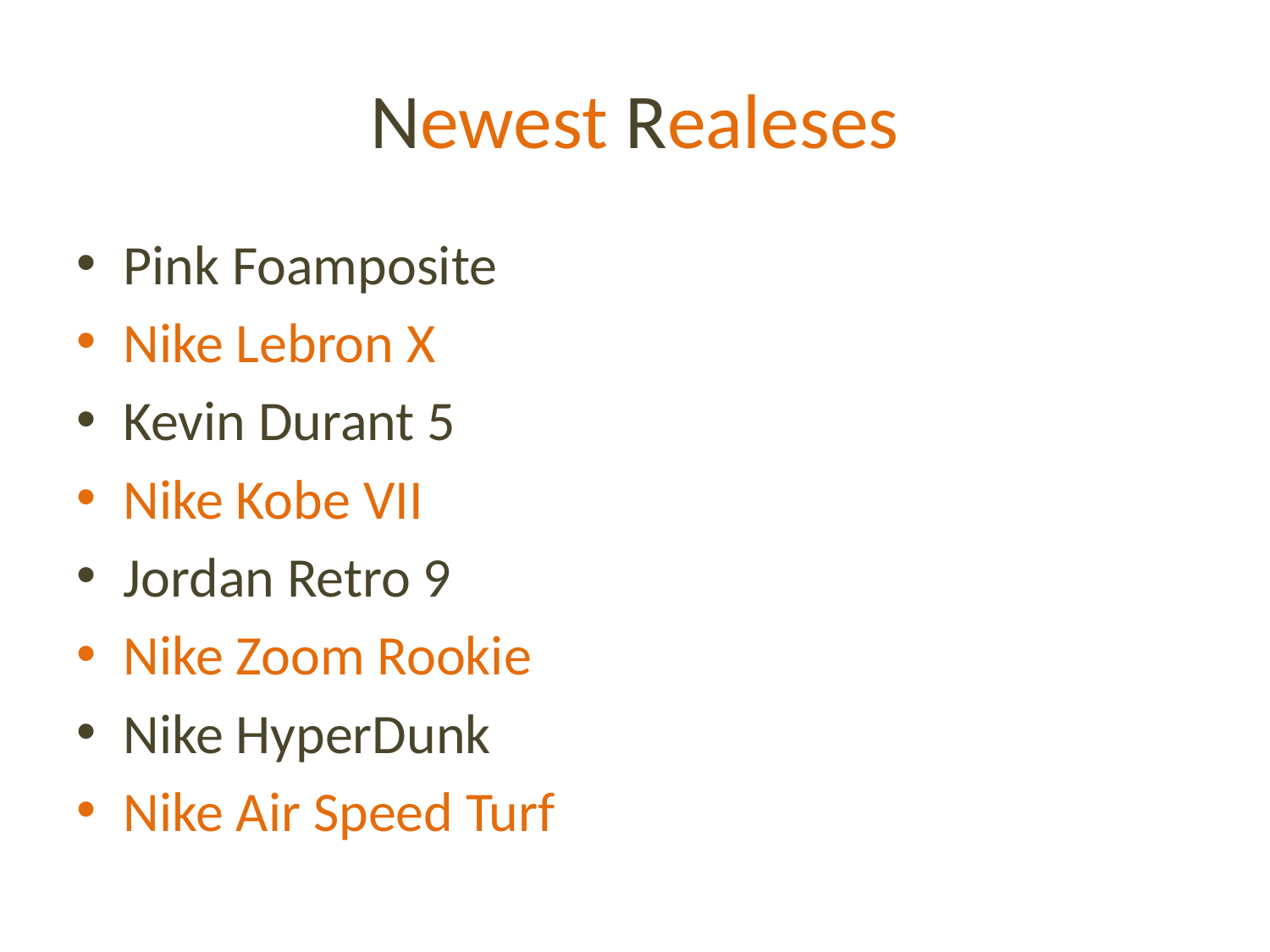

# Newest Realeses
Pink Foamposite
Nike Lebron X
Kevin Durant 5
Nike Kobe VII
Jordan Retro 9
Nike Zoom Rookie
Nike HyperDunk
Nike Air Speed Turf